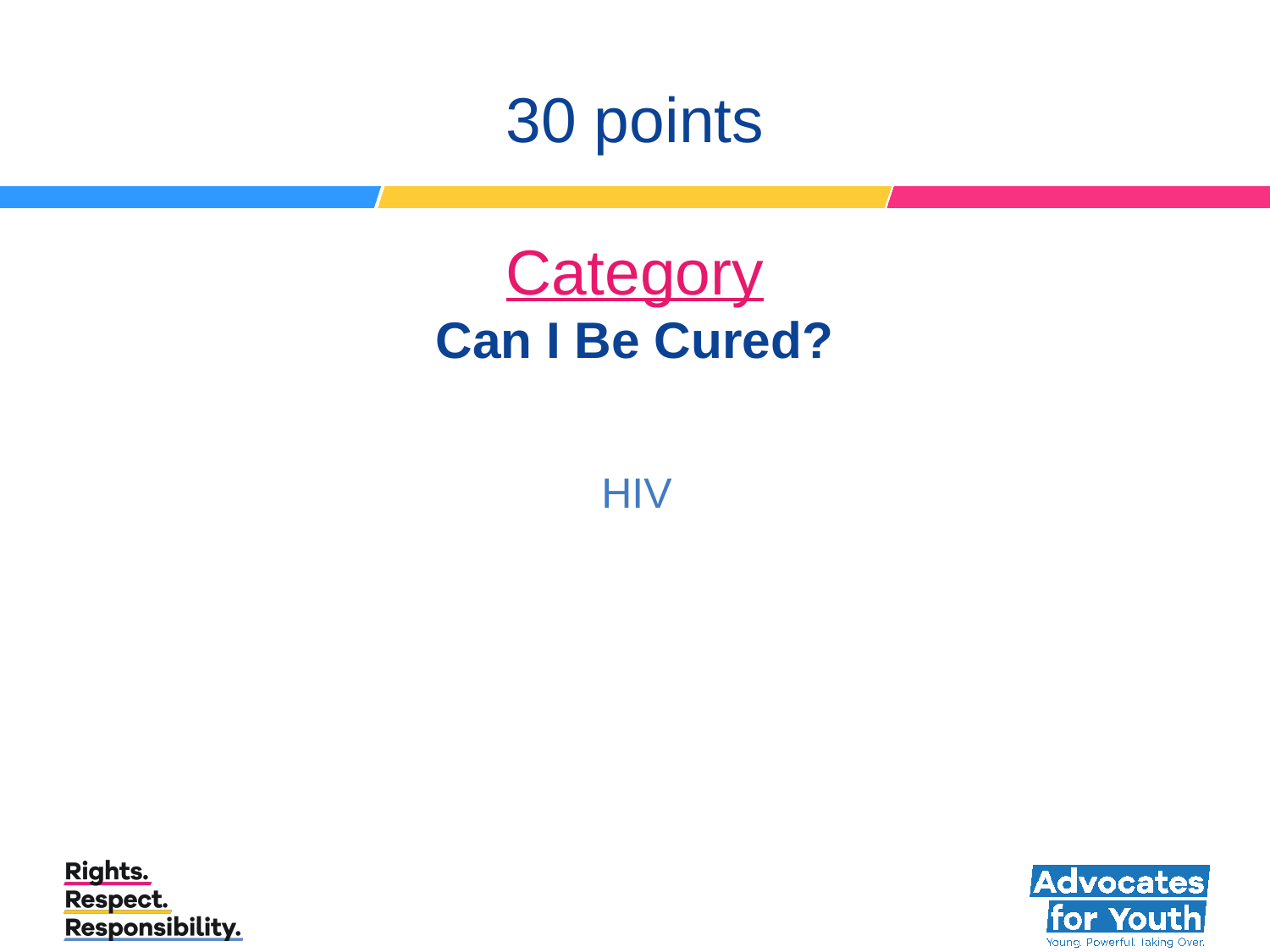

# 30 points Category Can I Be Cured?
HIV